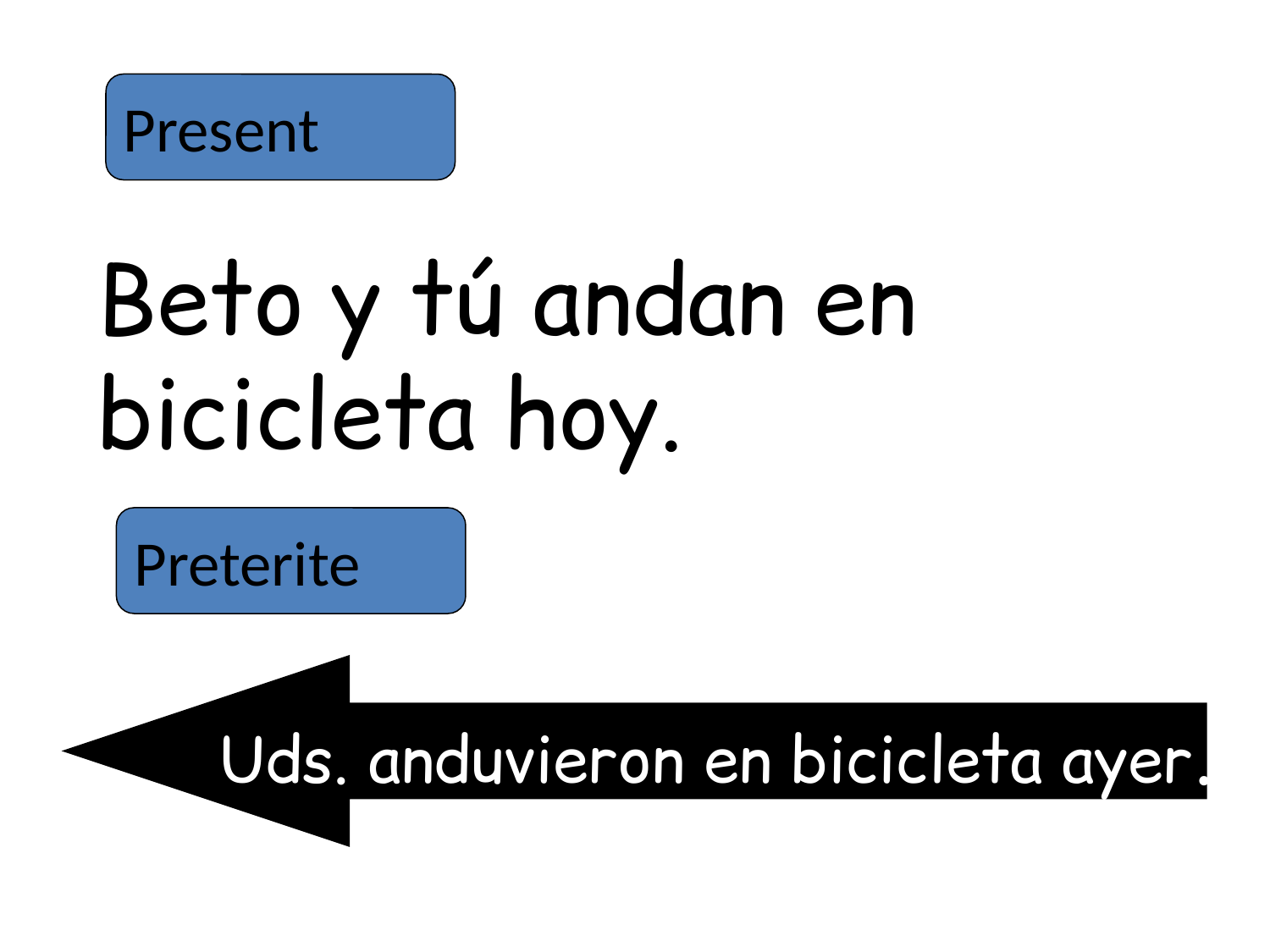

Present
Beto y tú andan en bicicleta hoy.
Preterite
Uds. anduvieron en bicicleta ayer.